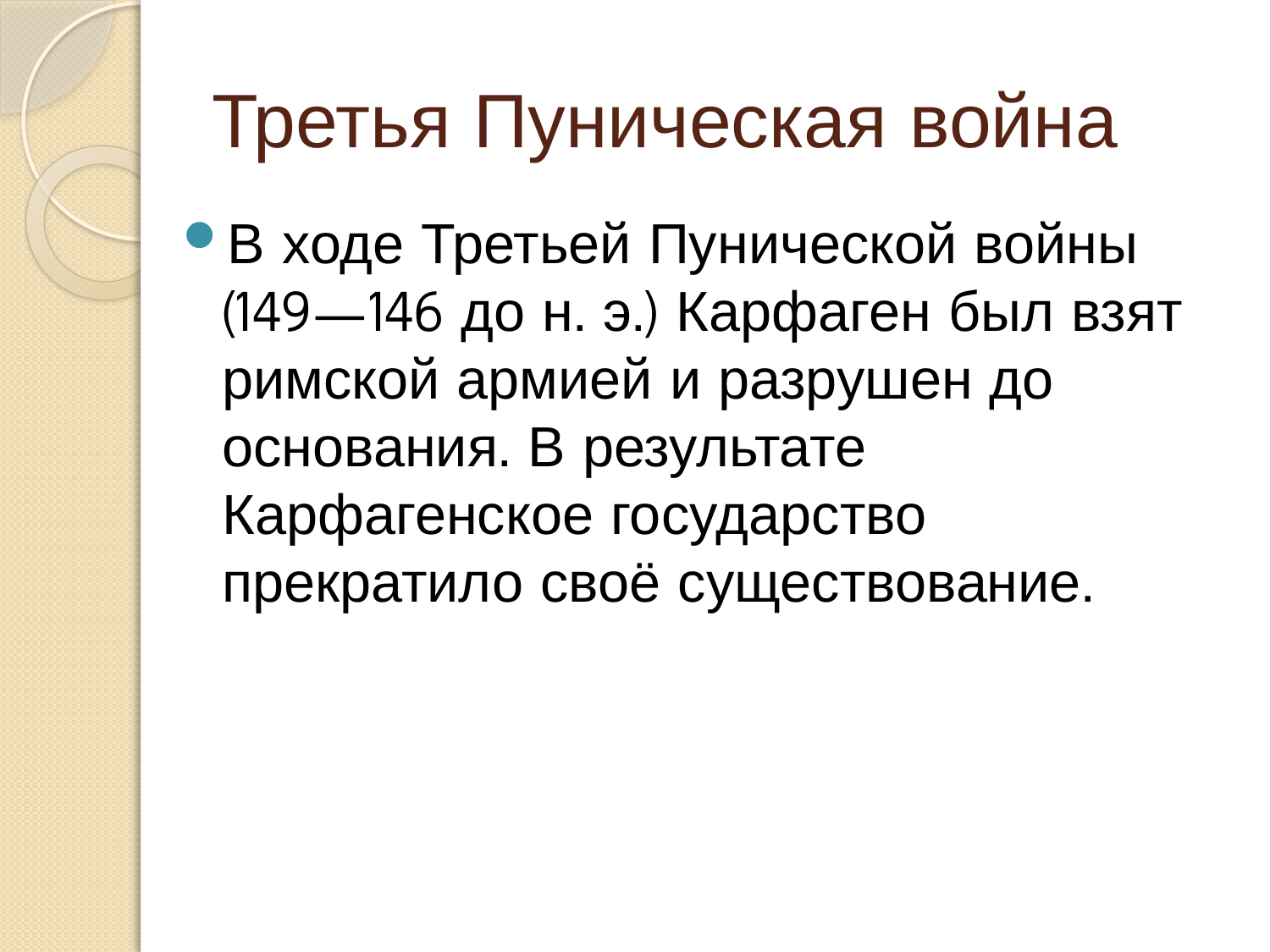

# Третья Пуническая война
В ходе Третьей Пунической войны (149—146 до н. э.) Карфаген был взят римской армией и разрушен до основания. В результате Карфагенское государство прекратило своё существование.